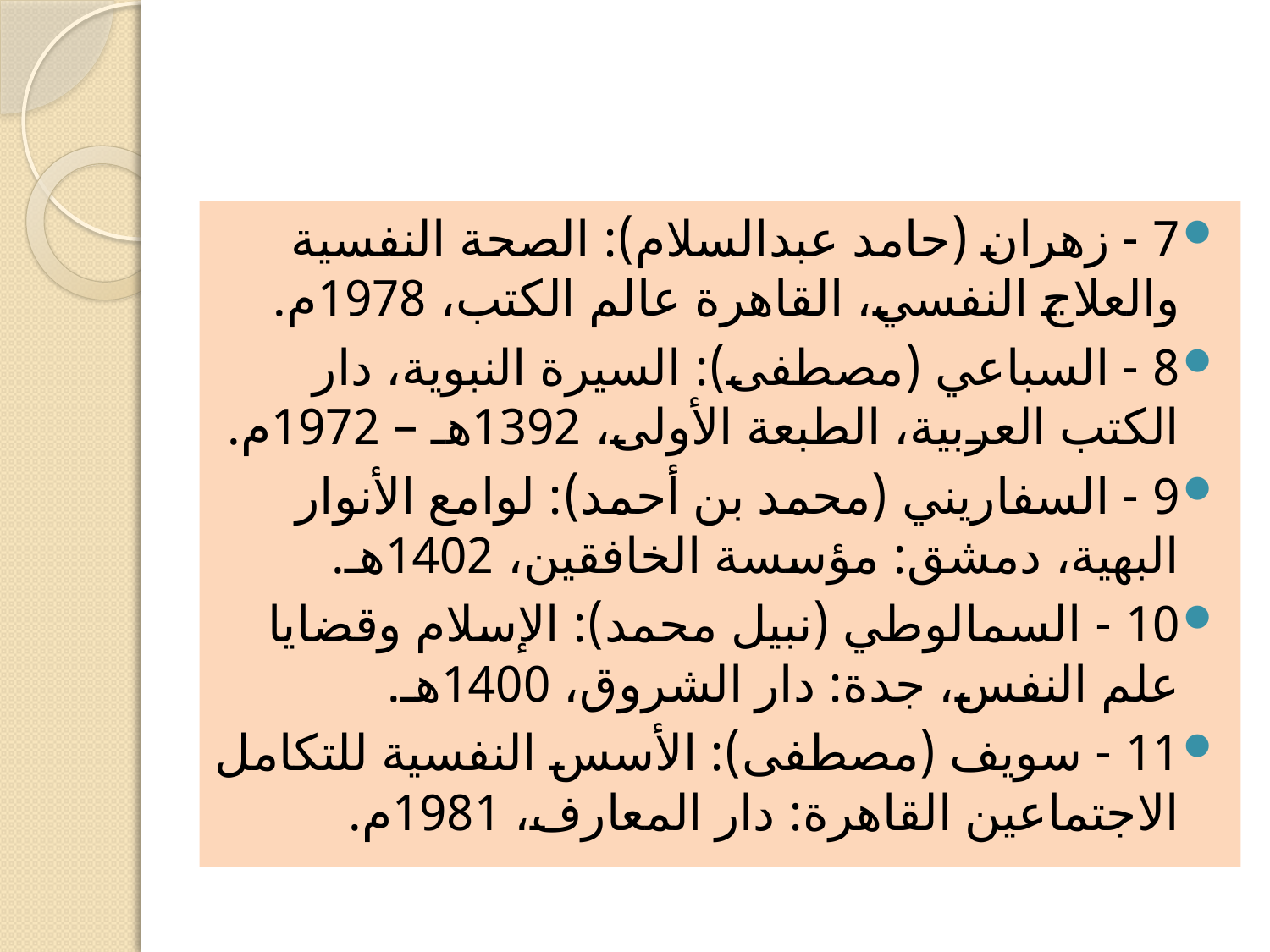

7 - زهران (حامد عبدالسلام): الصحة النفسية والعلاج النفسي، القاهرة عالم الكتب، 1978م.
8 - السباعي (مصطفى): السيرة النبوية، دار الكتب العربية، الطبعة الأولى، 1392هـ – 1972م.
9 - السفاريني (محمد بن أحمد): لوامع الأنوار البهية، دمشق: مؤسسة الخافقين، 1402هـ.
10 - السمالوطي (نبيل محمد): الإسلام وقضايا علم النفس، جدة: دار الشروق، 1400هـ.
11 - سويف (مصطفى): الأسس النفسية للتكامل الاجتماعين القاهرة: دار المعارف، 1981م.